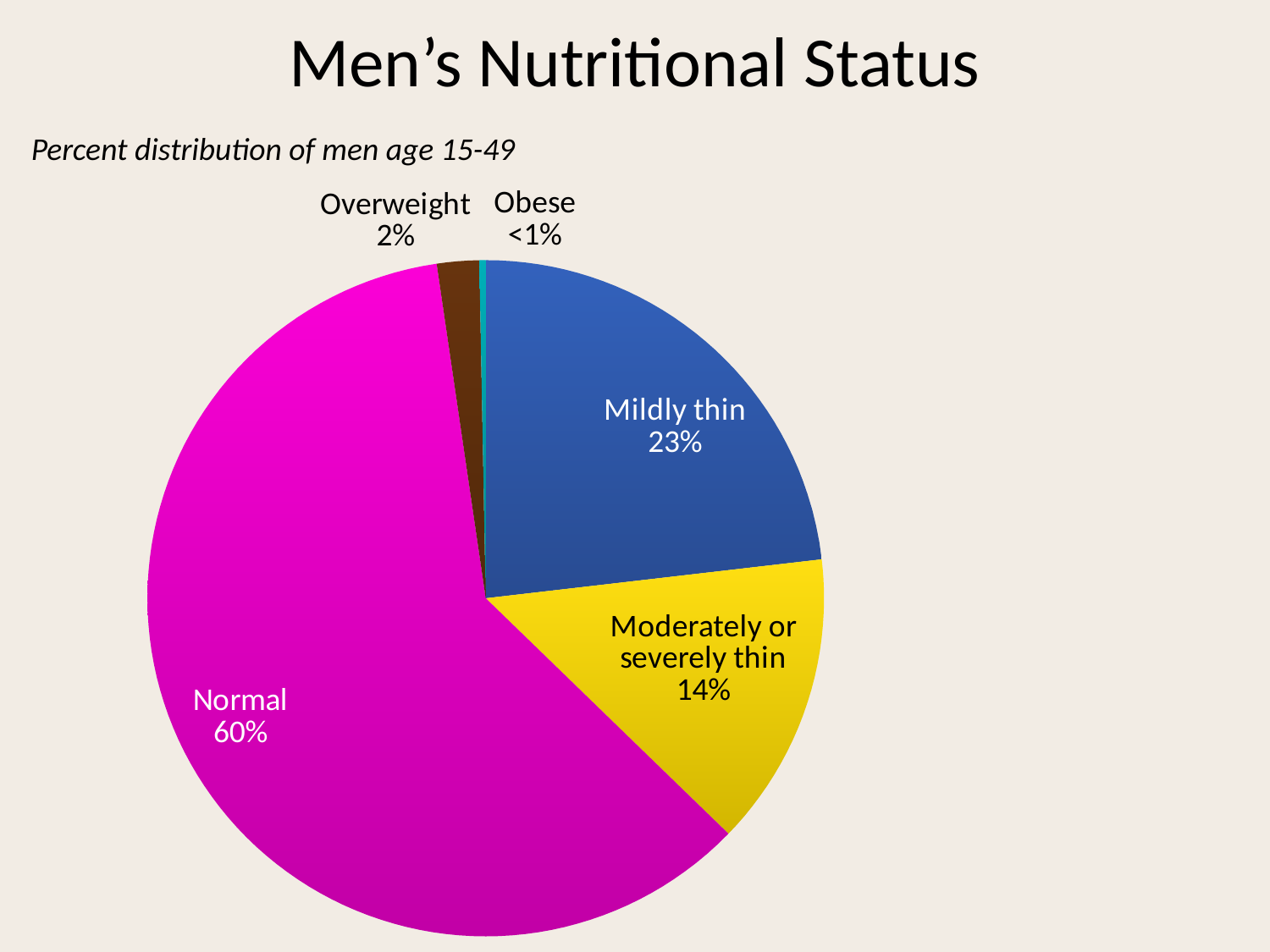

# Men’s Nutritional Status
Percent distribution of men age 15-49

### Chart

| Category | Sales |
|---|---|
| Mildly thin | 23.0 |
| Moderately or severely thin | 14.0 |
| Normal | 60.0 |
| Overweight | 2.0 |
| Obese | 0.30000000000000004 |